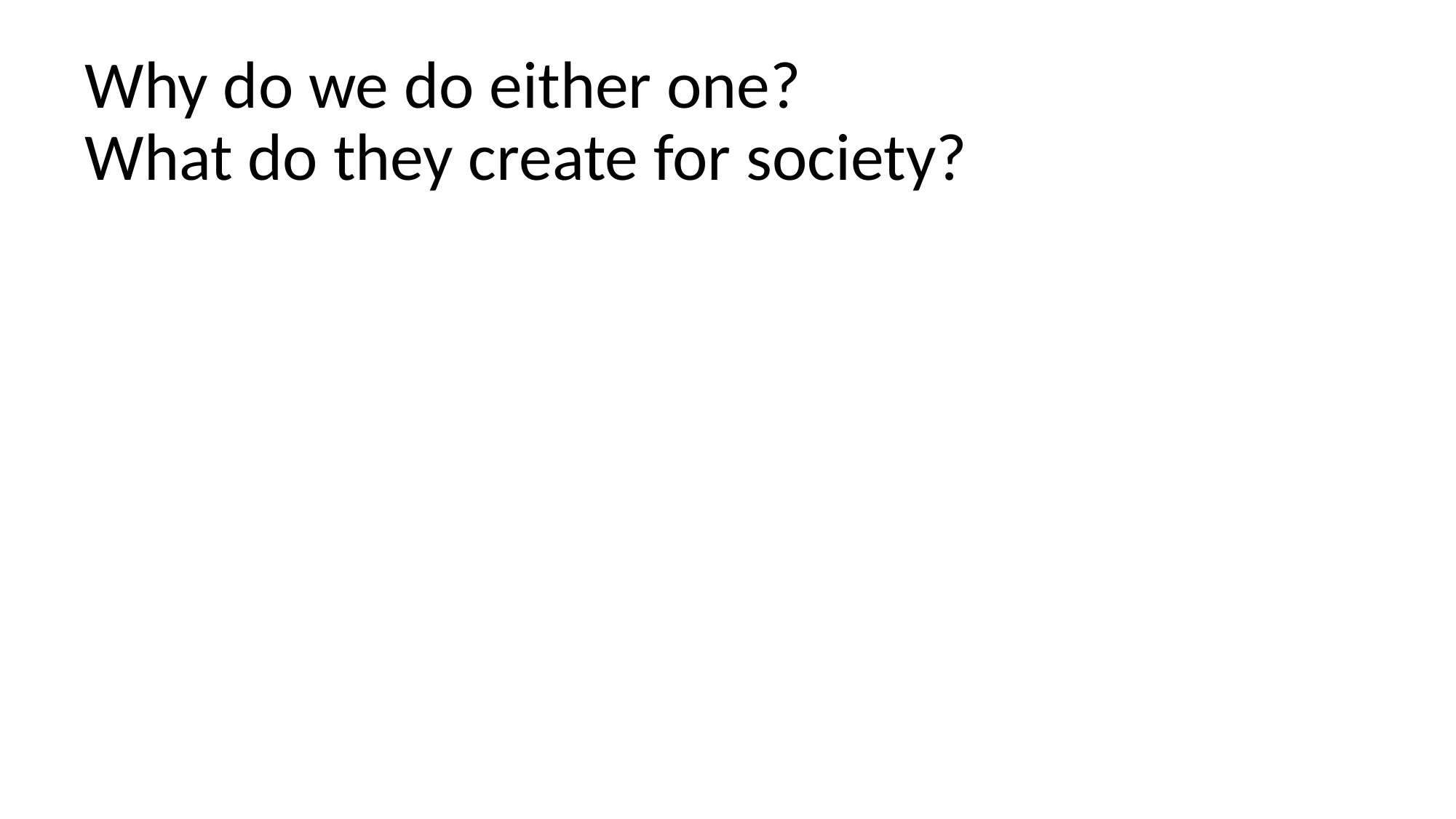

# Why do we do either one? What do they create for society?